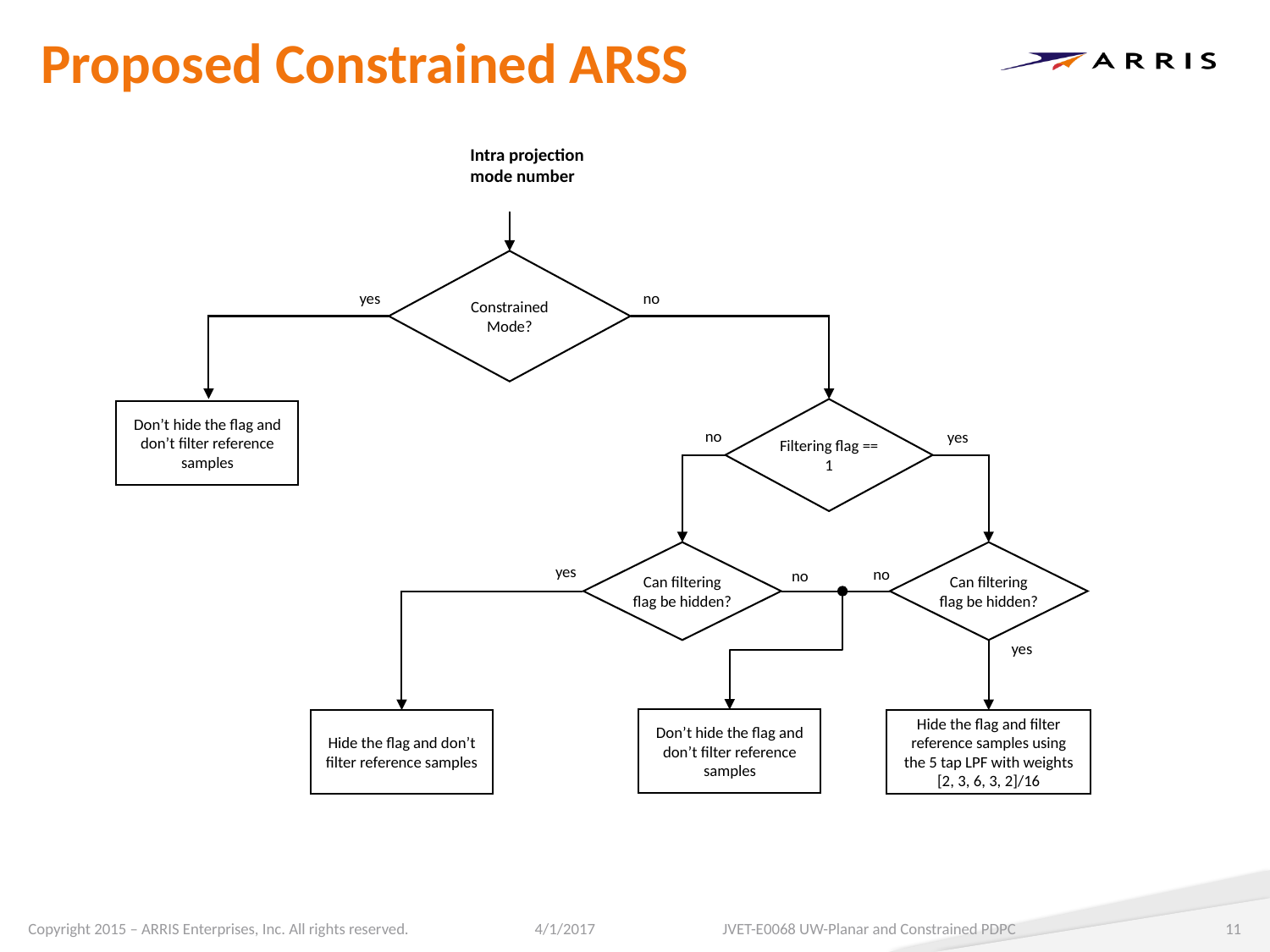

# Proposed Constrained ARSS
Intra projection
mode number
Constrained Mode?
yes
no
Filtering flag == 1
Don’t hide the flag and don’t filter reference samples
no
yes
Can filtering flag be hidden?
Can filtering flag be hidden?
yes
no
no

yes

Hide the flag and don’t filter reference samples
Hide the flag and filter reference samples using the 5 tap LPF with weights [2, 3, 6, 3, 2]/16
Don’t hide the flag and don’t filter reference samples
4/1/2017
JVET-E0068 UW-Planar and Constrained PDPC
11